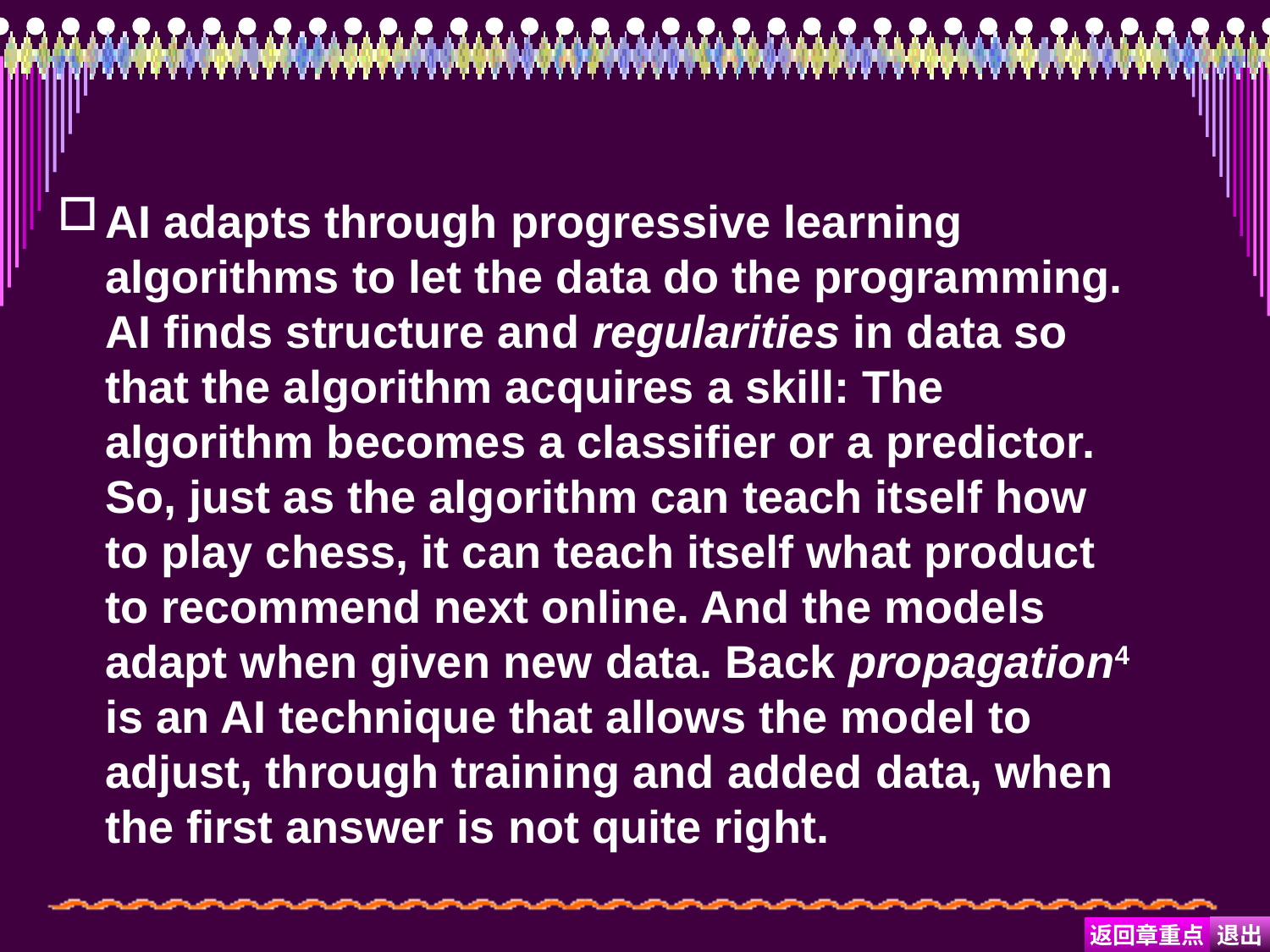

#
AI adapts through progressive learning algorithms to let the data do the programming. AI finds structure and regularities in data so that the algorithm acquires a skill: The algorithm becomes a classifier or a predictor. So, just as the algorithm can teach itself how to play chess, it can teach itself what product to recommend next online. And the models adapt when given new data. Back propagation4 is an AI technique that allows the model to adjust, through training and added data, when the first answer is not quite right.